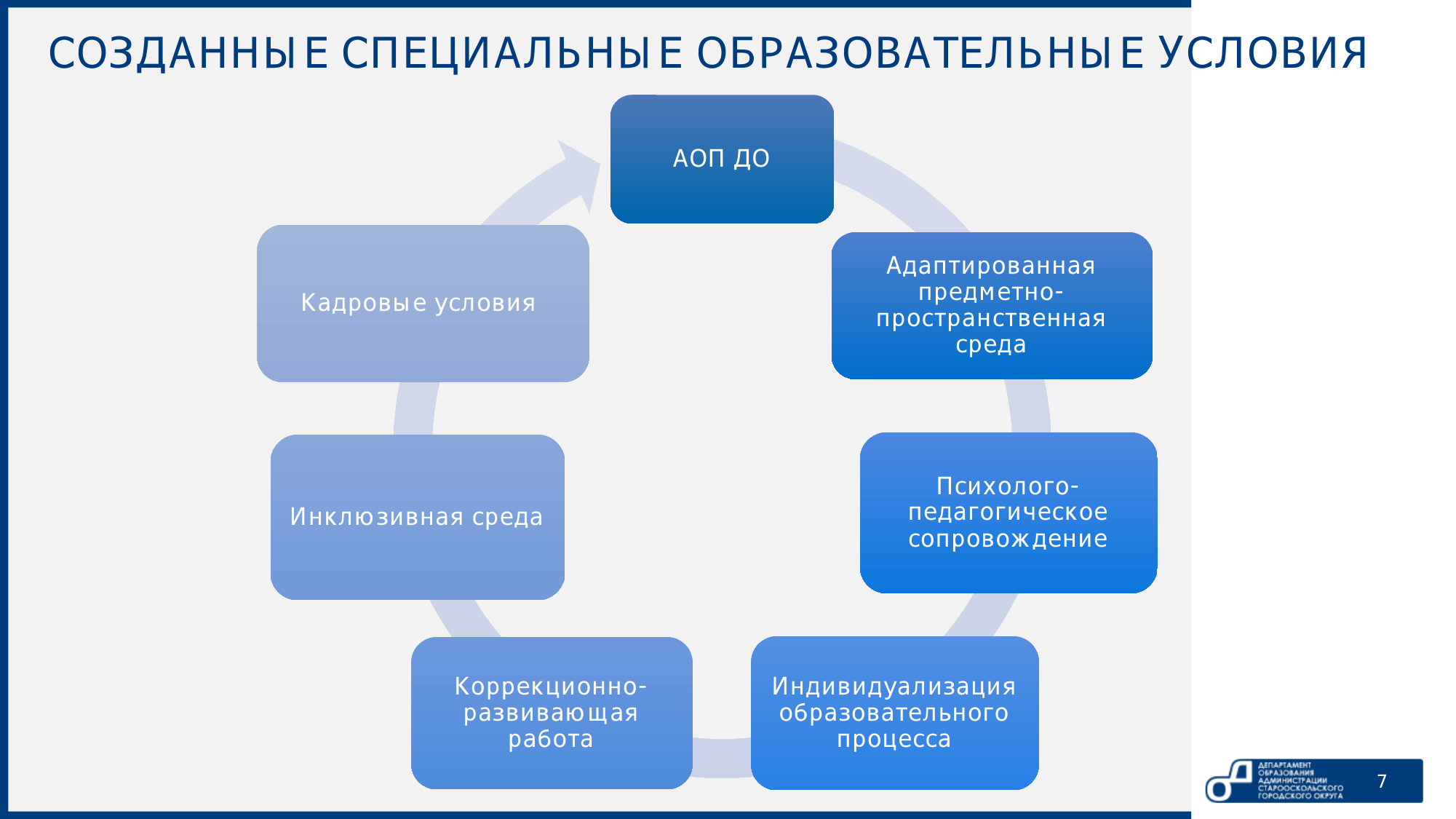

Созданные специальные образовательные условия
АОП ДО
Адаптированная предметно-пространственная среда
Психолого-педагогическое сопровождение
Индивидуализация образовательного процесса
Коррекционно-развивающая работа
Инклюзивная среда
Кадровые условия
7